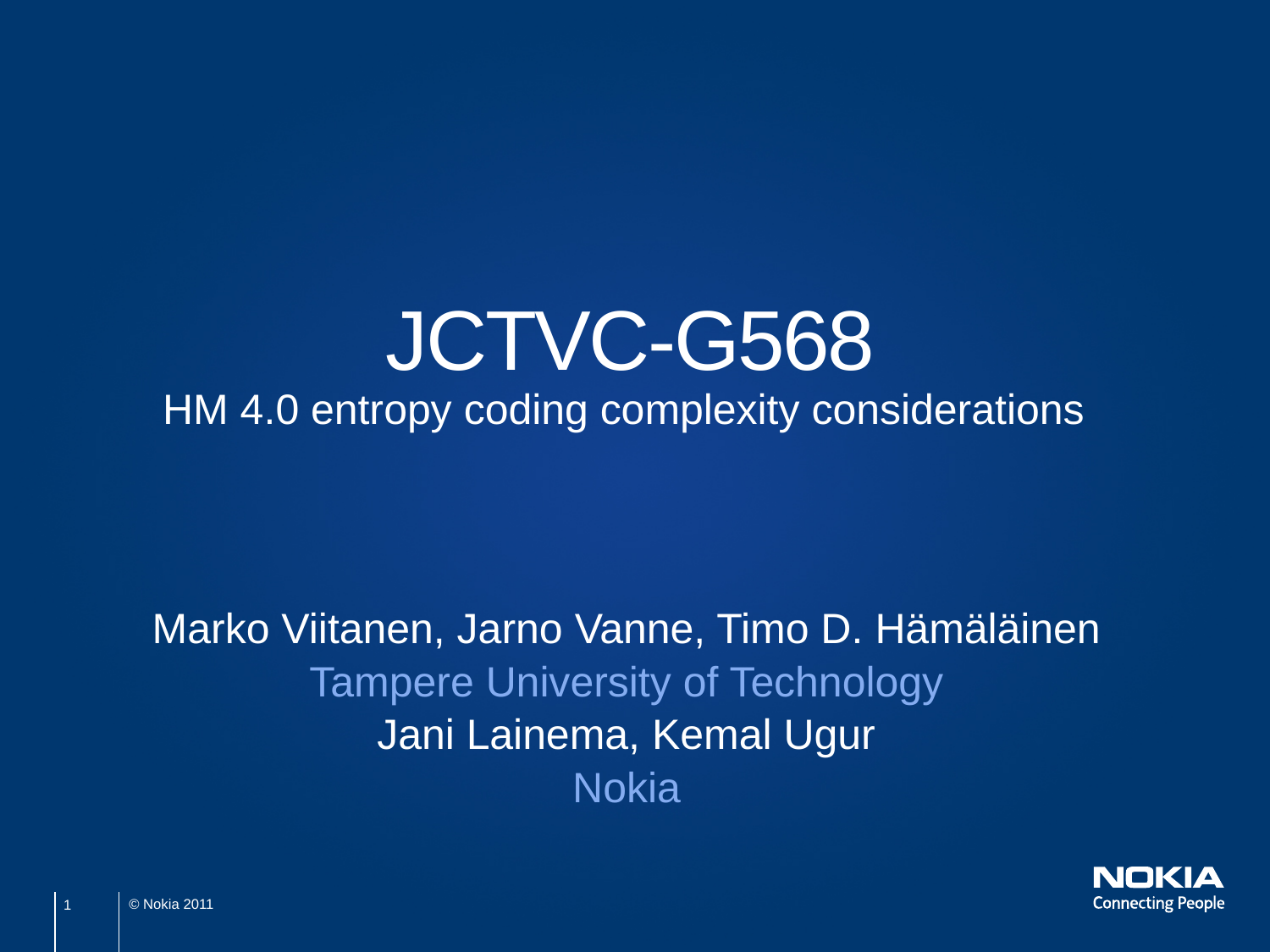

# JCTVC-G568
HM 4.0 entropy coding complexity considerations
Marko Viitanen, Jarno Vanne, Timo D. Hämäläinen
Tampere University of Technology
Jani Lainema, Kemal Ugur
Nokia
© Nokia 2011
1